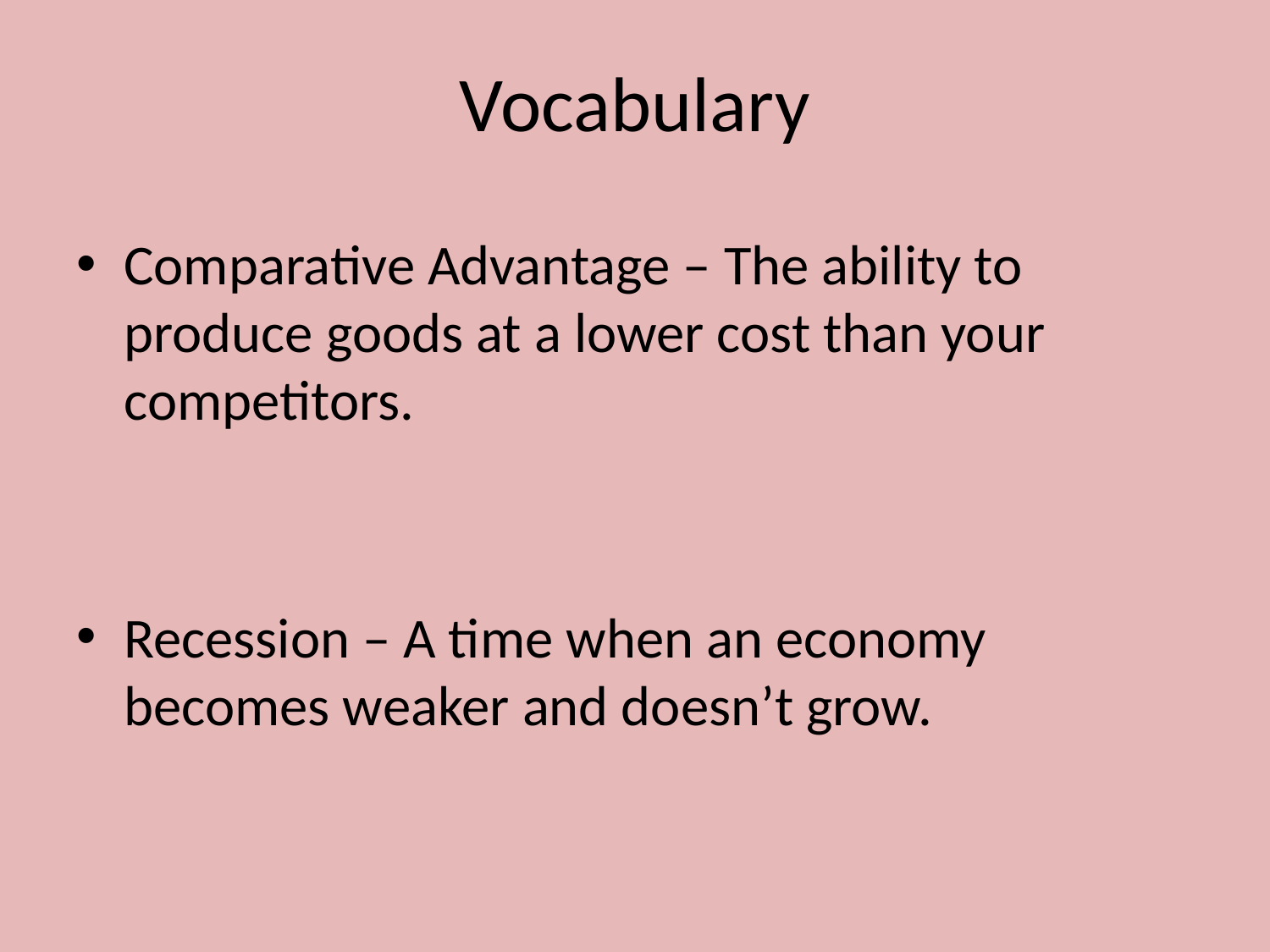

# Vocabulary
Comparative Advantage – The ability to produce goods at a lower cost than your competitors.

Recession – A time when an economy becomes weaker and doesn’t grow.